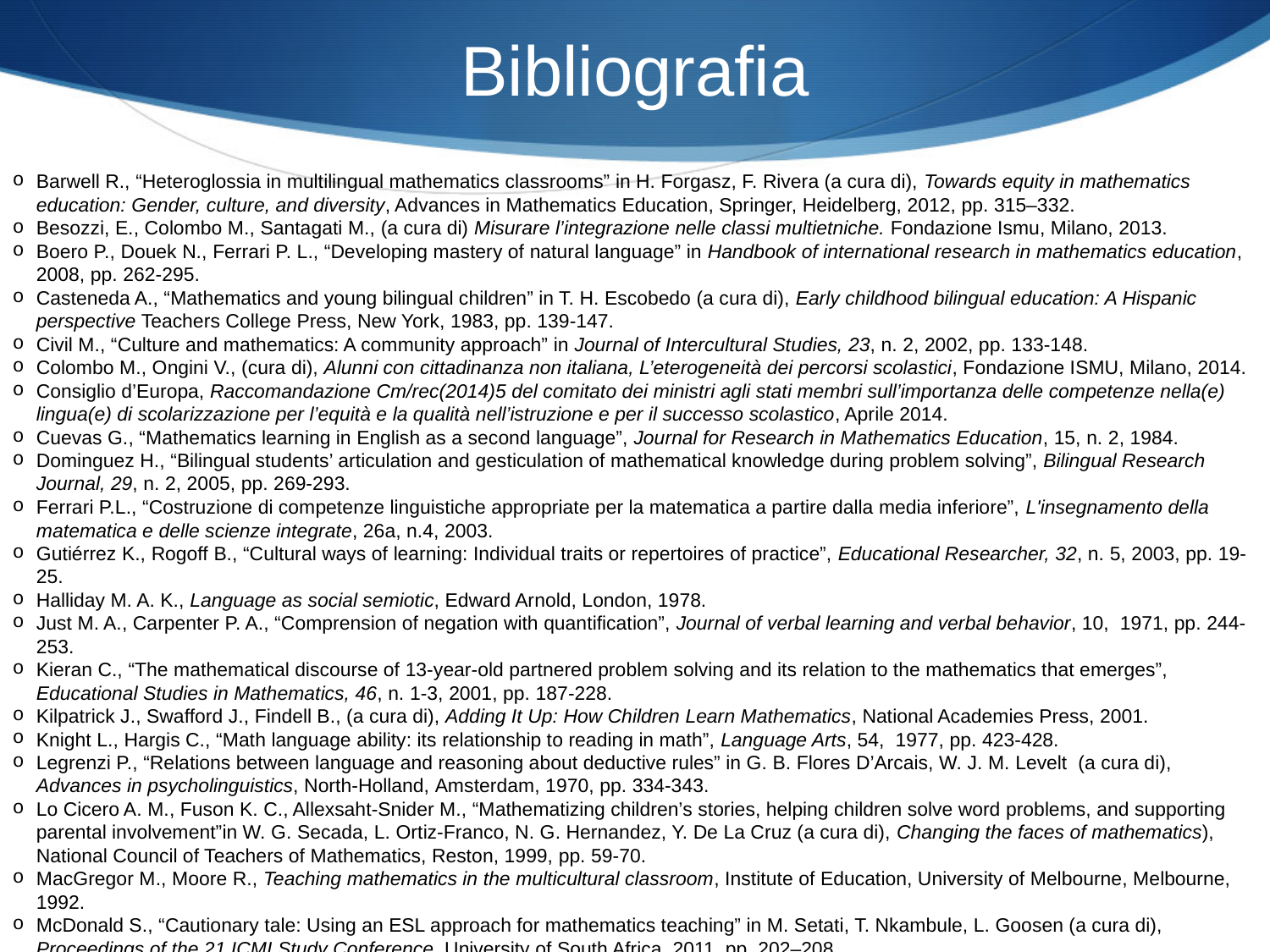

Bibliografia
Barwell R., “Heteroglossia in multilingual mathematics classrooms” in H. Forgasz, F. Rivera (a cura di), Towards equity in mathematics education: Gender, culture, and diversity, Advances in Mathematics Education, Springer, Heidelberg, 2012, pp. 315–332.
Besozzi, E., Colombo M., Santagati M., (a cura di) Misurare l’integrazione nelle classi multietniche. Fondazione Ismu, Milano, 2013.
Boero P., Douek N., Ferrari P. L., “Developing mastery of natural language” in Handbook of international research in mathematics education, 2008, pp. 262-295.
Casteneda A., “Mathematics and young bilingual children” in T. H. Escobedo (a cura di), Early childhood bilingual education: A Hispanic perspective Teachers College Press, New York, 1983, pp. 139-147.
Civil M., “Culture and mathematics: A community approach” in Journal of Intercultural Studies, 23, n. 2, 2002, pp. 133-148.
Colombo M., Ongini V., (cura di), Alunni con cittadinanza non italiana, L’eterogeneità dei percorsi scolastici, Fondazione ISMU, Milano, 2014.
Consiglio d’Europa, Raccomandazione Cm/rec(2014)5 del comitato dei ministri agli stati membri sull’importanza delle competenze nella(e) lingua(e) di scolarizzazione per l’equità e la qualità nell’istruzione e per il successo scolastico, Aprile 2014.
Cuevas G., “Mathematics learning in English as a second language”, Journal for Research in Mathematics Education, 15, n. 2, 1984.
Dominguez H., “Bilingual students’ articulation and gesticulation of mathematical knowledge during problem solving”, Bilingual Research Journal, 29, n. 2, 2005, pp. 269-293.
Ferrari P.L., “Costruzione di competenze linguistiche appropriate per la matematica a partire dalla media inferiore”, L'insegnamento della matematica e delle scienze integrate, 26a, n.4, 2003.
Gutiérrez K., Rogoff B., “Cultural ways of learning: Individual traits or repertoires of practice”, Educational Researcher, 32, n. 5, 2003, pp. 19-25.
Halliday M. A. K., Language as social semiotic, Edward Arnold, London, 1978.
Just M. A., Carpenter P. A., “Comprension of negation with quantification”, Journal of verbal learning and verbal behavior, 10,  1971, pp. 244-253.
Kieran C., “The mathematical discourse of 13-year-old partnered problem solving and its relation to the mathematics that emerges”, Educational Studies in Mathematics, 46, n. 1-3, 2001, pp. 187-228.
Kilpatrick J., Swafford J., Findell B., (a cura di), Adding It Up: How Children Learn Mathematics, National Academies Press, 2001.
Knight L., Hargis C., “Math language ability: its relationship to reading in math”, Language Arts, 54,  1977, pp. 423-428.
Legrenzi P., “Relations between language and reasoning about deductive rules” in G. B. Flores D’Arcais, W. J. M. Levelt  (a cura di), Advances in psycholinguistics, North-Holland, Amsterdam, 1970, pp. 334-343.
Lo Cicero A. M., Fuson K. C., Allexsaht-Snider M., “Mathematizing children’s stories, helping children solve word problems, and supporting parental involvement”in W. G. Secada, L. Ortiz-Franco, N. G. Hernandez, Y. De La Cruz (a cura di), Changing the faces of mathematics), National Council of Teachers of Mathematics, Reston, 1999, pp. 59-70.
MacGregor M., Moore R., Teaching mathematics in the multicultural classroom, Institute of Education, University of Melbourne, Melbourne, 1992.
McDonald S., “Cautionary tale: Using an ESL approach for mathematics teaching” in M. Setati, T. Nkambule, L. Goosen (a cura di), Proceedings of the 21 ICMI Study Conference, University of South Africa, 2011, pp. 202–208.